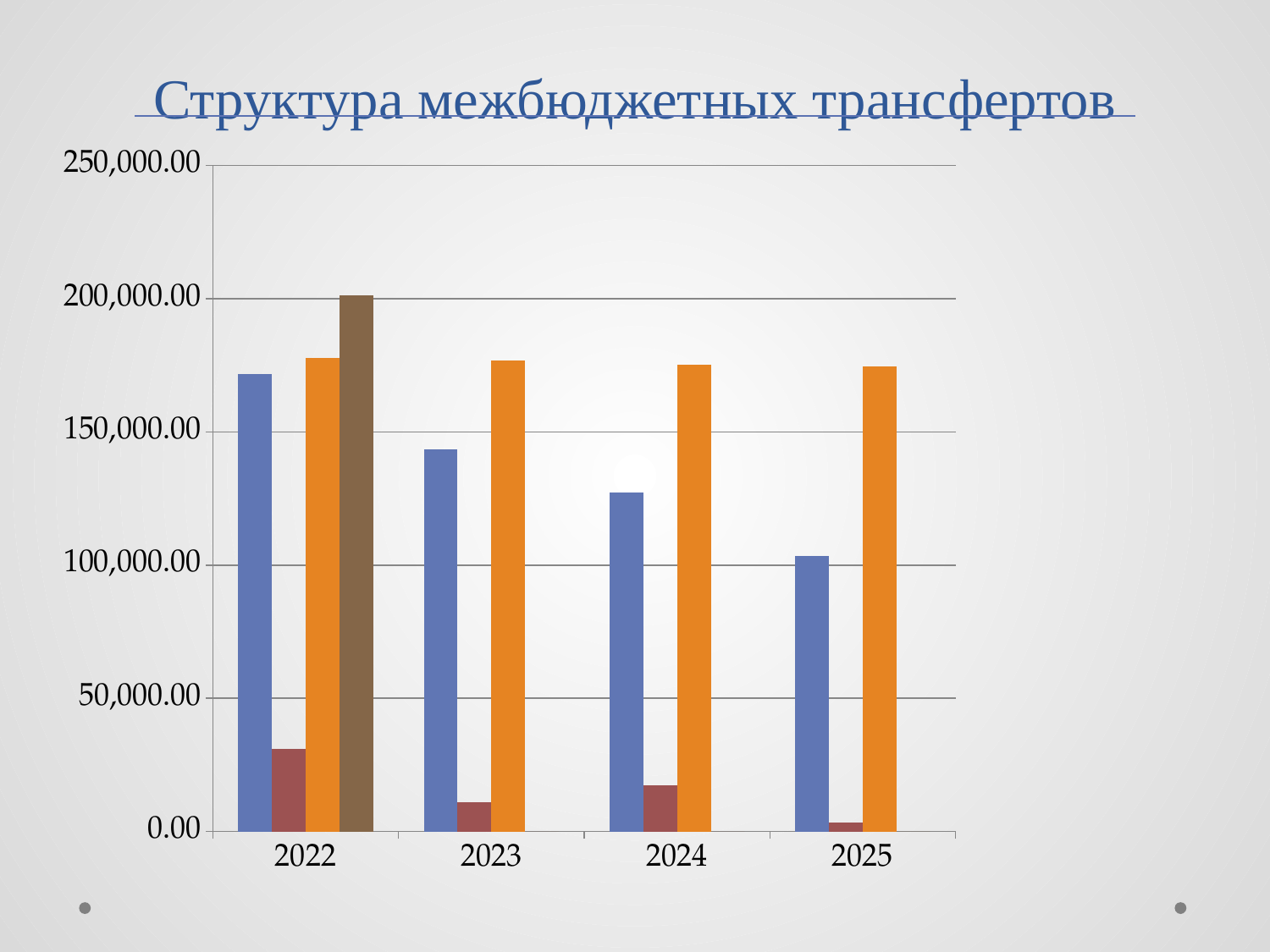

# Структура межбюджетных трансфертов

### Chart

| Category | Дотации | Субсидии | Субвенции | Иные межбюджетные трансферты |
|---|---|---|---|---|
| 2022 | 171624.8 | 31134.8 | 177904.6 | 201223.6 |
| 2023 | 143537.7 | 10926.2 | 176888.2 | 0.0 |
| 2024 | 127353.8 | 17396.7 | 175172.6 | 0.0 |
| 2025 | 103548.8 | 3380.1 | 174617.2 | 0.0 |